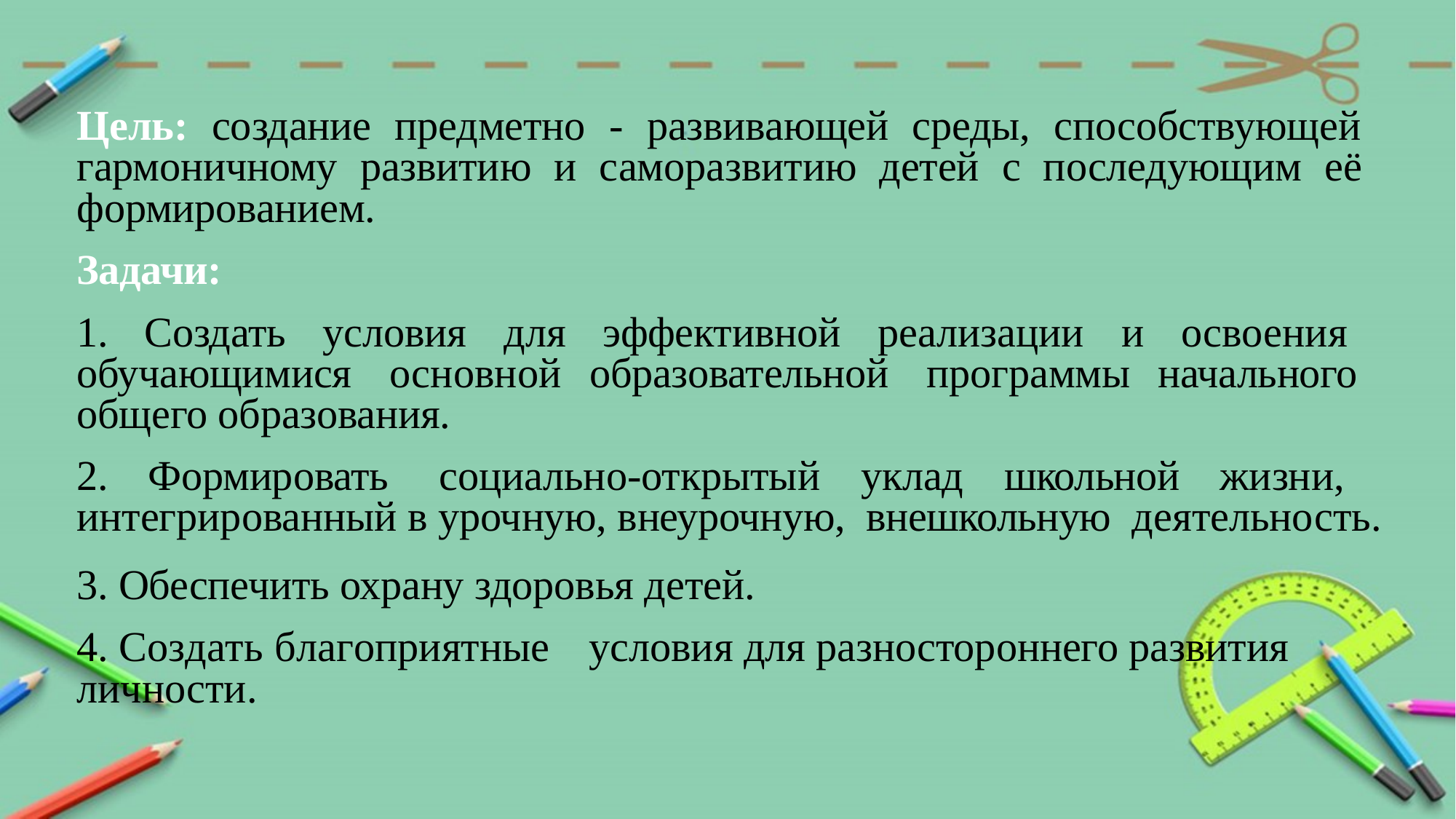

Цель: создание предметно - развивающей среды, способствующей  гармоничному развитию и саморазвитию детей с последующим её  формированием.
Задачи:
1. Создать условия для эффективной реализации и освоения  обучающимися основной образовательной программы начального  общего образования.
2. Формировать социально-открытый уклад школьной жизни,  интегрированный в урочную, внеурочную, внешкольную  деятельность.
3. Обеспечить охрану здоровья детей.
4. Создать	благоприятные	условия для разностороннего развития  личности.